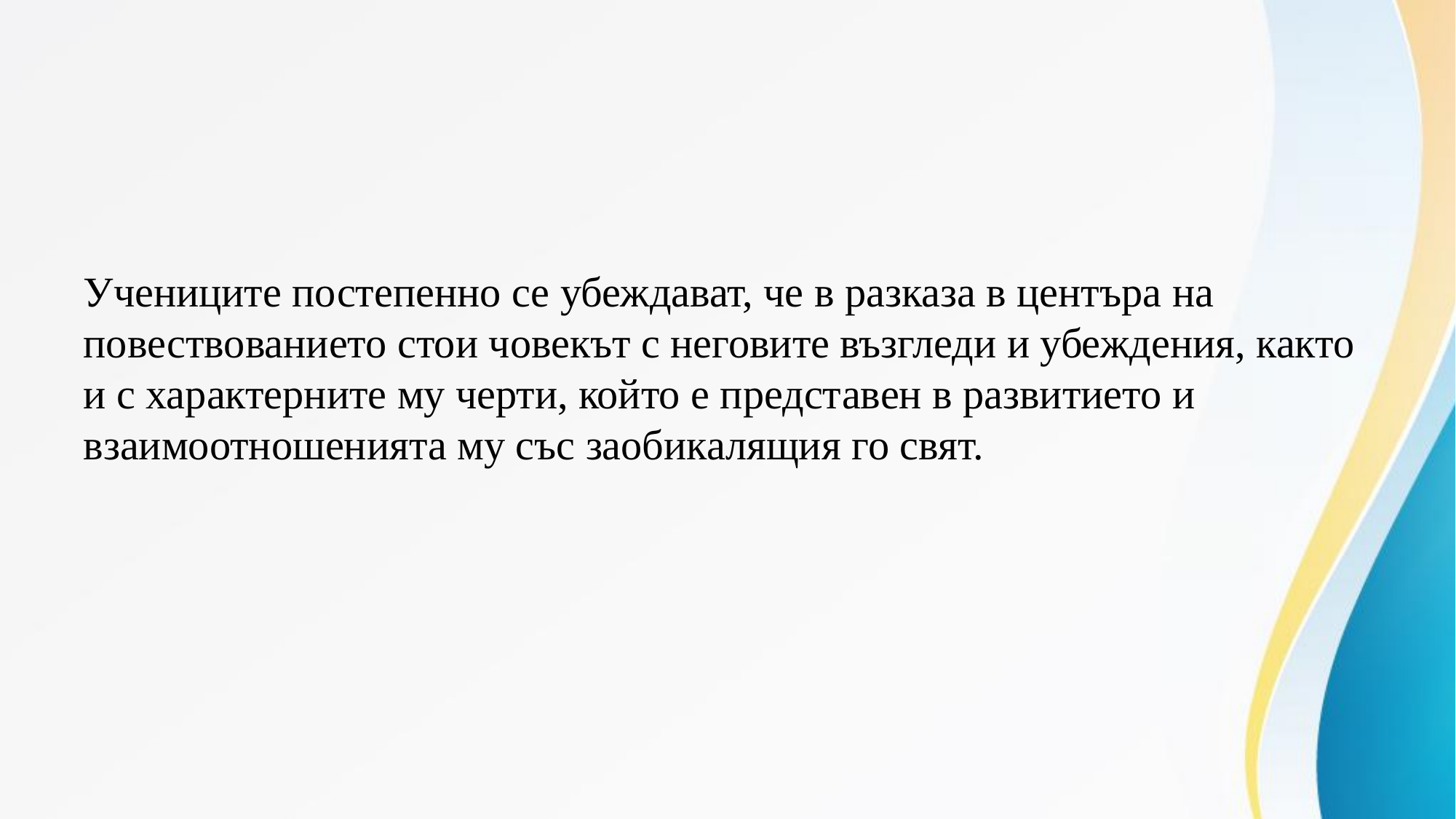

Учениците постепенно се убеждават, че в разказа в центъра на повествованието стои човекът с неговите възгледи и убеждения, както и с характерните му черти, който е представен в развитието и взаимоотношенията му със заобикалящия го свят.